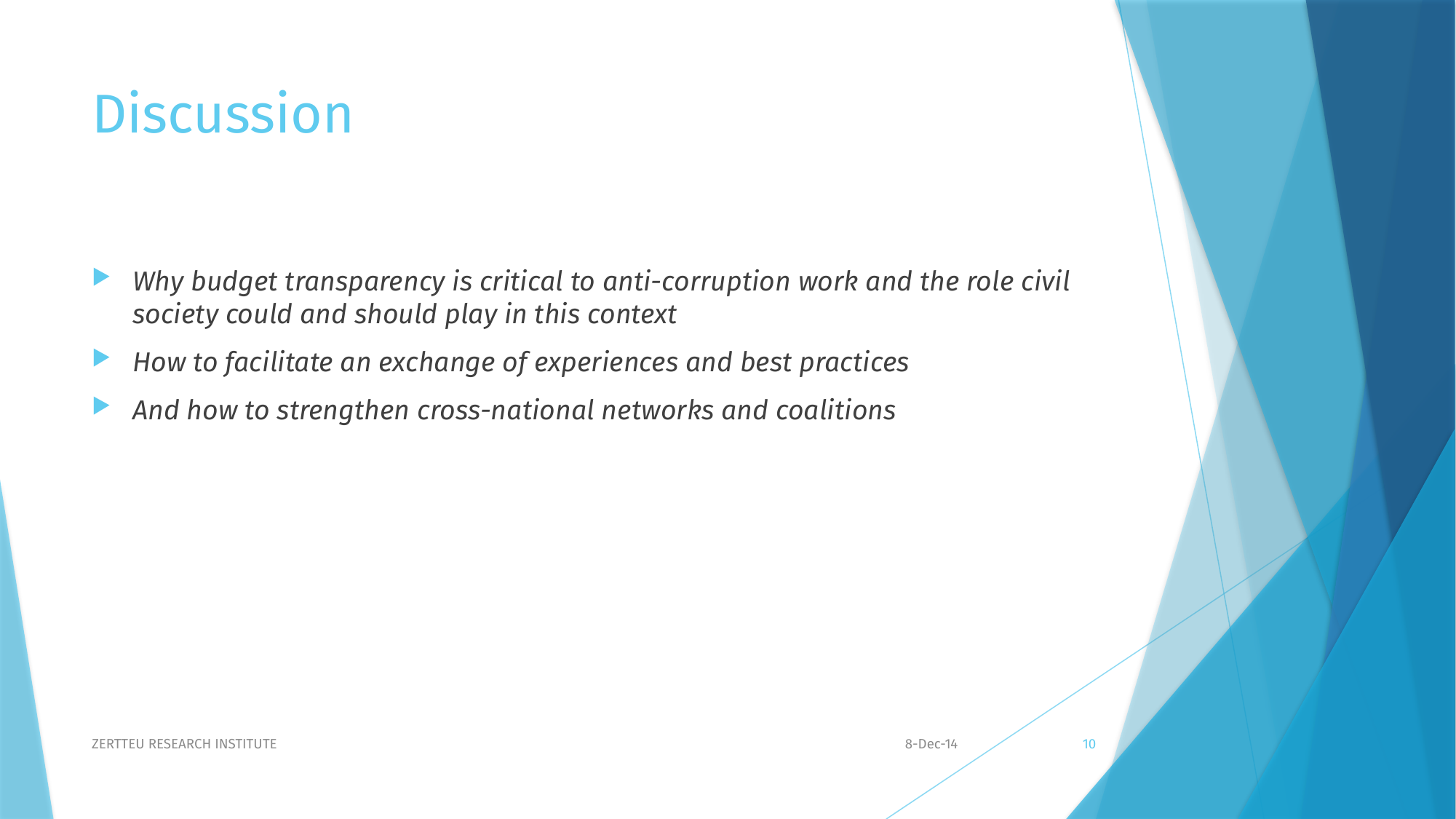

# Discussion
Why budget transparency is critical to anti-corruption work and the role civil society could and should play in this context
How to facilitate an exchange of experiences and best practices
And how to strengthen cross-national networks and coalitions
ZERTTEU RESEARCH INSTITUTE
8-Dec-14
10